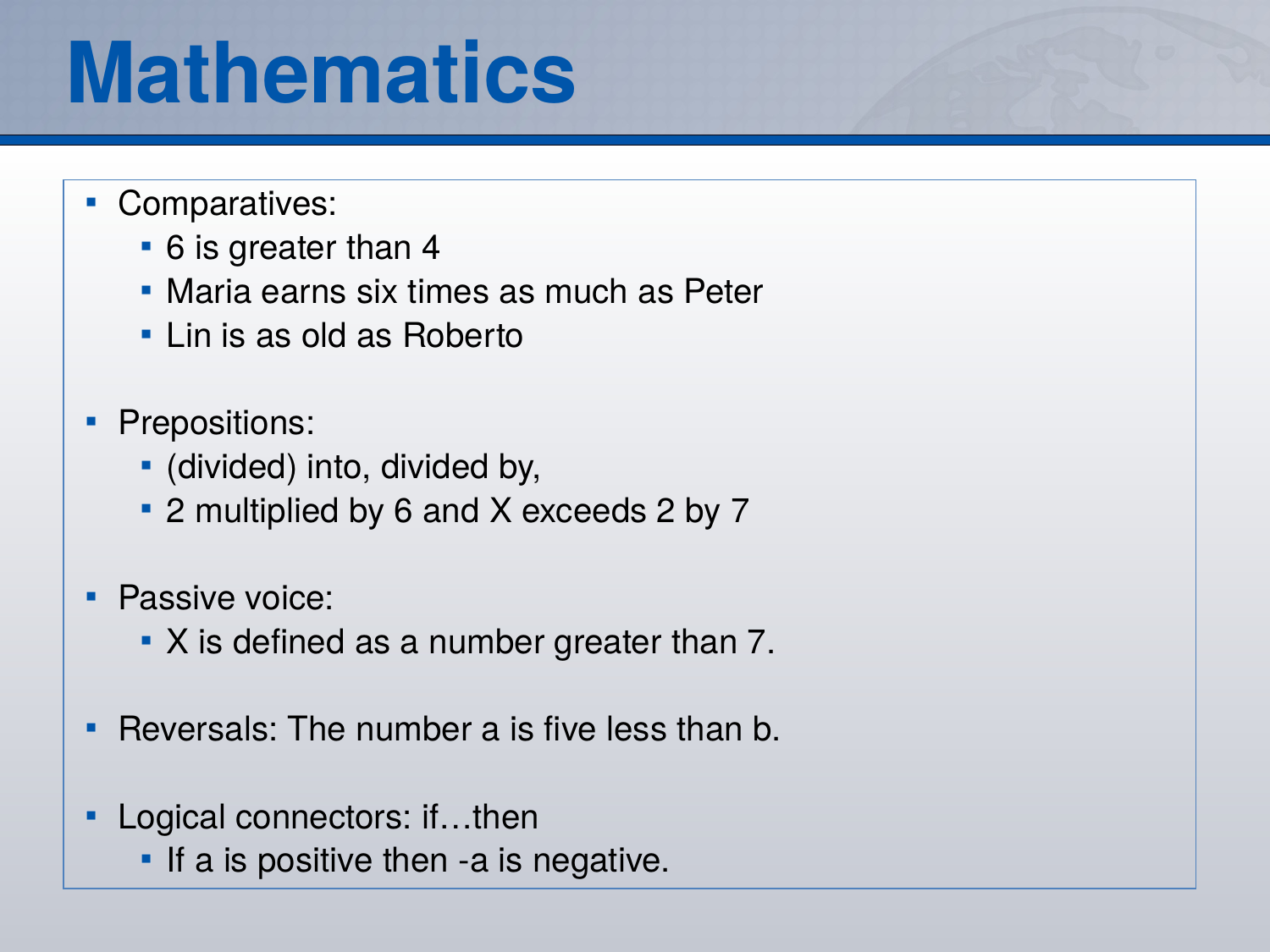

# Mathematics
Comparatives:
6 is greater than 4
Maria earns six times as much as Peter
Lin is as old as Roberto

Prepositions:
(divided) into, divided by,
2 multiplied by 6 and X exceeds 2 by 7

Passive voice:
X is defined as a number greater than 7.

Reversals: The number a is five less than b.

Logical connectors: if…then
If a is positive then -a is negative.